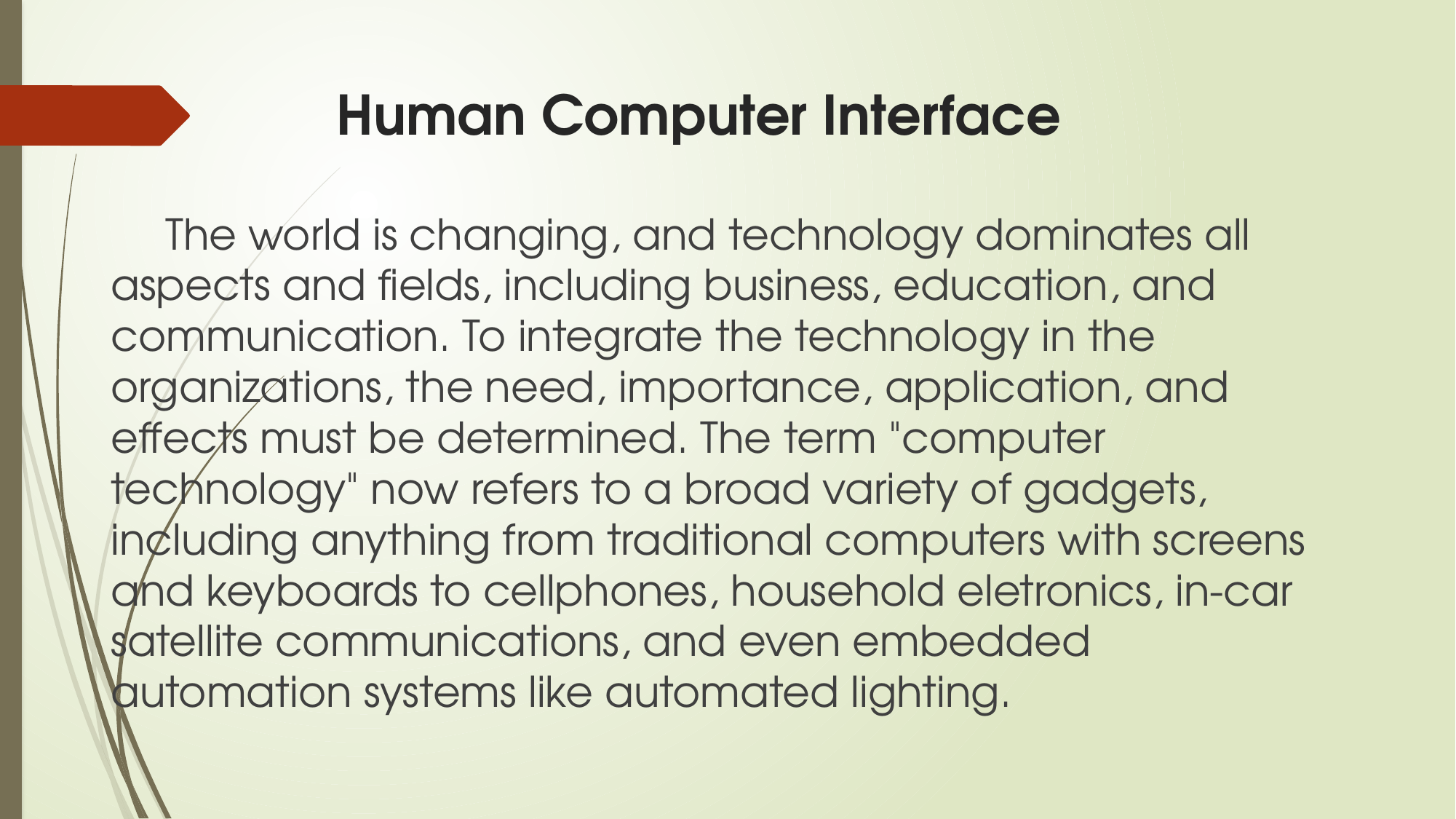

# Human Computer Interface
The world is changing, and technology dominates all aspects and fields, including business, education, and communication. To integrate the technology in the organizations, the need, importance, application, and effects must be determined. The term "computer technology" now refers to a broad variety of gadgets, including anything from traditional computers with screens and keyboards to cellphones, household eletronics, in-car satellite communications, and even embedded automation systems like automated lighting.